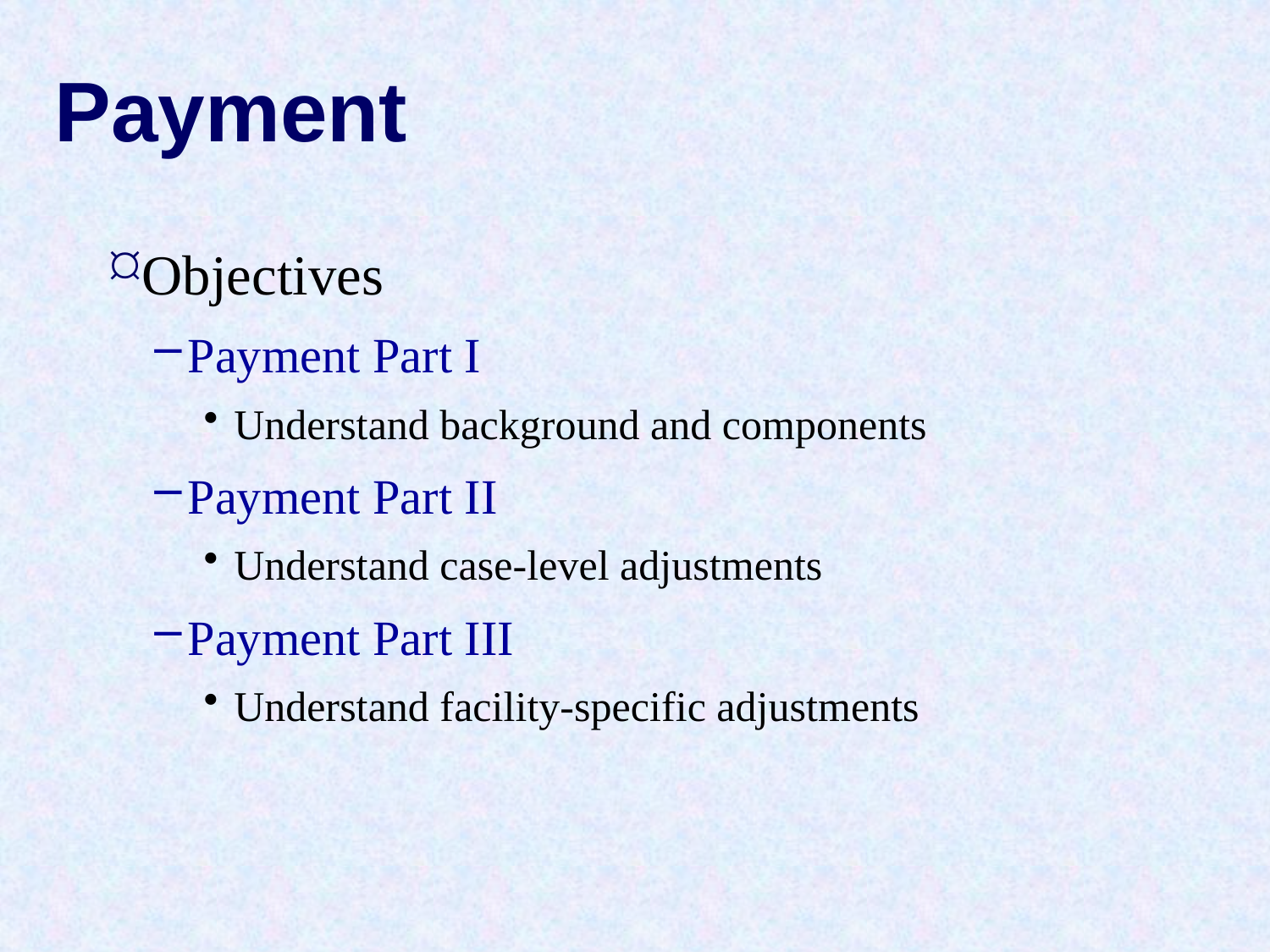

# Payment
Objectives
Payment Part I
Understand background and components
Payment Part II
Understand case-level adjustments
Payment Part III
Understand facility-specific adjustments